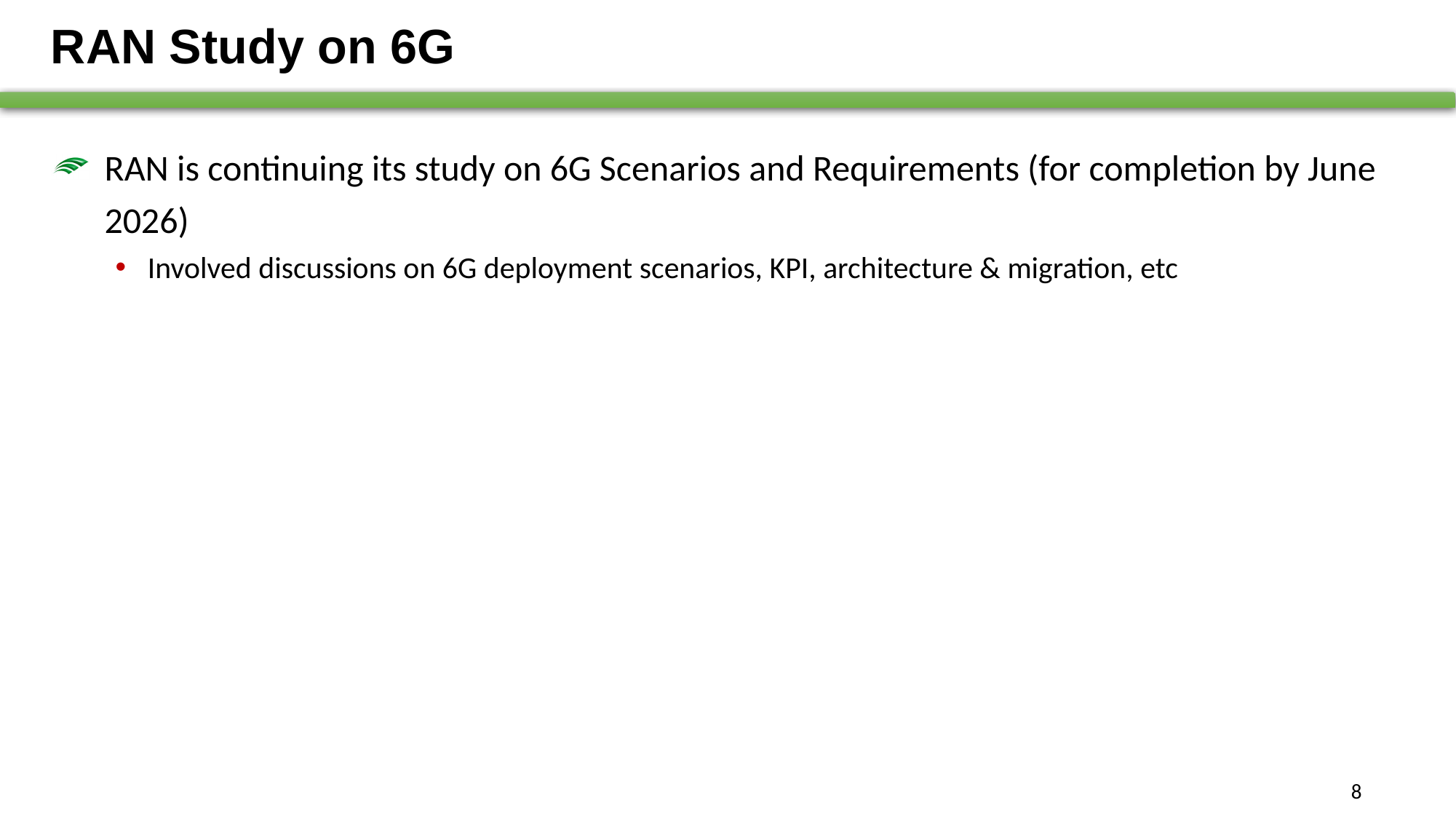

# RAN Study on 6G
RAN is continuing its study on 6G Scenarios and Requirements (for completion by June  2026)
Involved discussions on 6G deployment scenarios, KPI, architecture & migration, etc